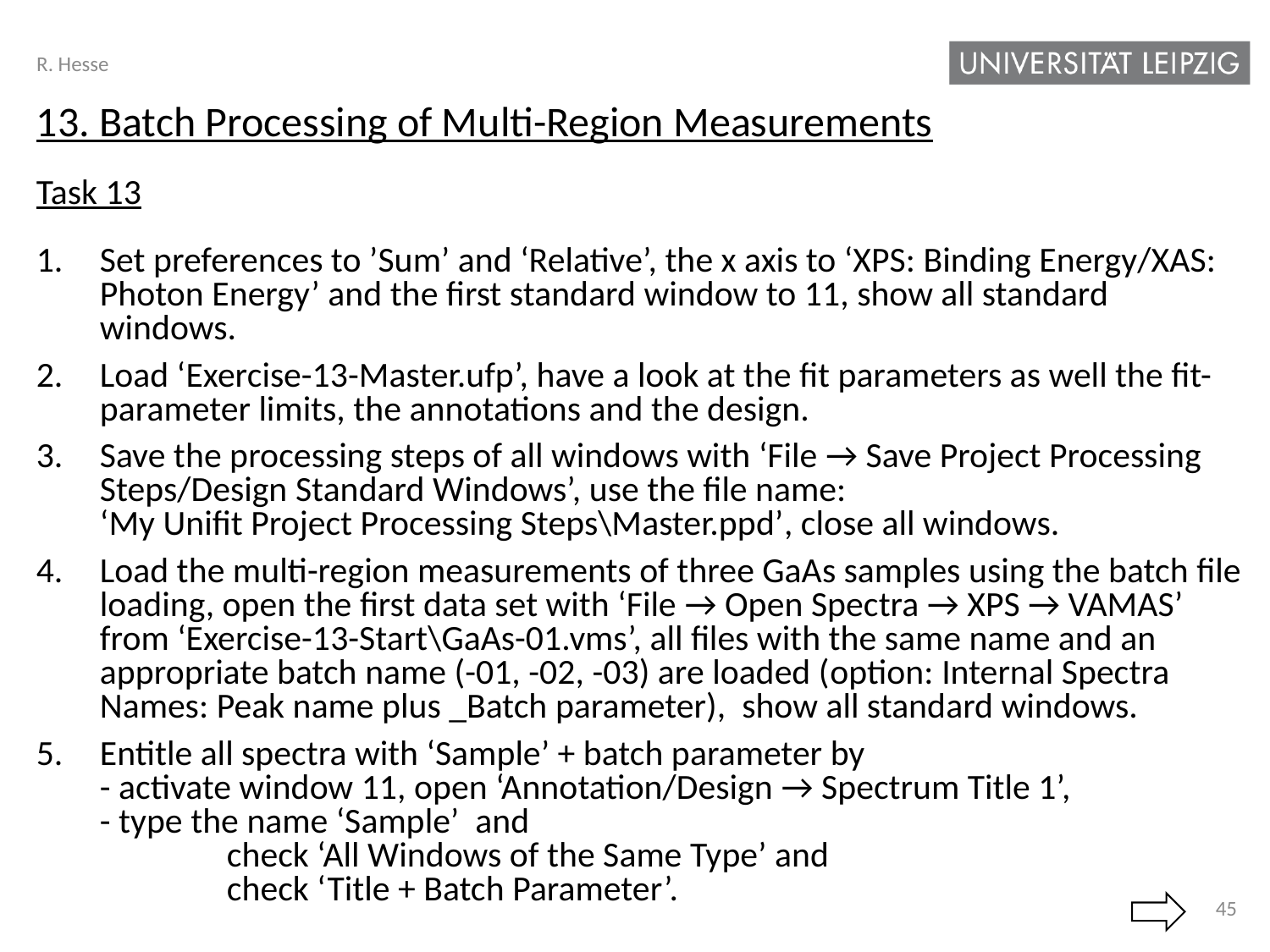

R. Hesse
13. Batch Processing of Multi-Region Measurements
Task 13

Set preferences to ’Sum’ and ‘Relative’, the x axis to ‘XPS: Binding Energy/XAS: Photon Energy’ and the first standard window to 11, show all standard windows.

Load ‘Exercise-13-Master.ufp’, have a look at the fit parameters as well the fit-parameter limits, the annotations and the design.

Save the processing steps of all windows with ‘File → Save Project Processing Steps/Design Standard Windows’, use the file name:
‘My Unifit Project Processing Steps\Master.ppd’, close all windows.

Load the multi-region measurements of three GaAs samples using the batch file loading, open the first data set with ‘File → Open Spectra → XPS → VAMAS’ from ‘Exercise-13-Start\GaAs-01.vms’, all files with the same name and an appropriate batch name (-01, -02, -03) are loaded (option: Internal Spectra Names: Peak name plus _Batch parameter),  show all standard windows.

Entitle all spectra with ‘Sample’ + batch parameter by
- activate window 11, open ‘Annotation/Design → Spectrum Title 1’,
- type the name ‘Sample’  and
	check ‘All Windows of the Same Type’ and
	check ‘Title + Batch Parameter’.
45